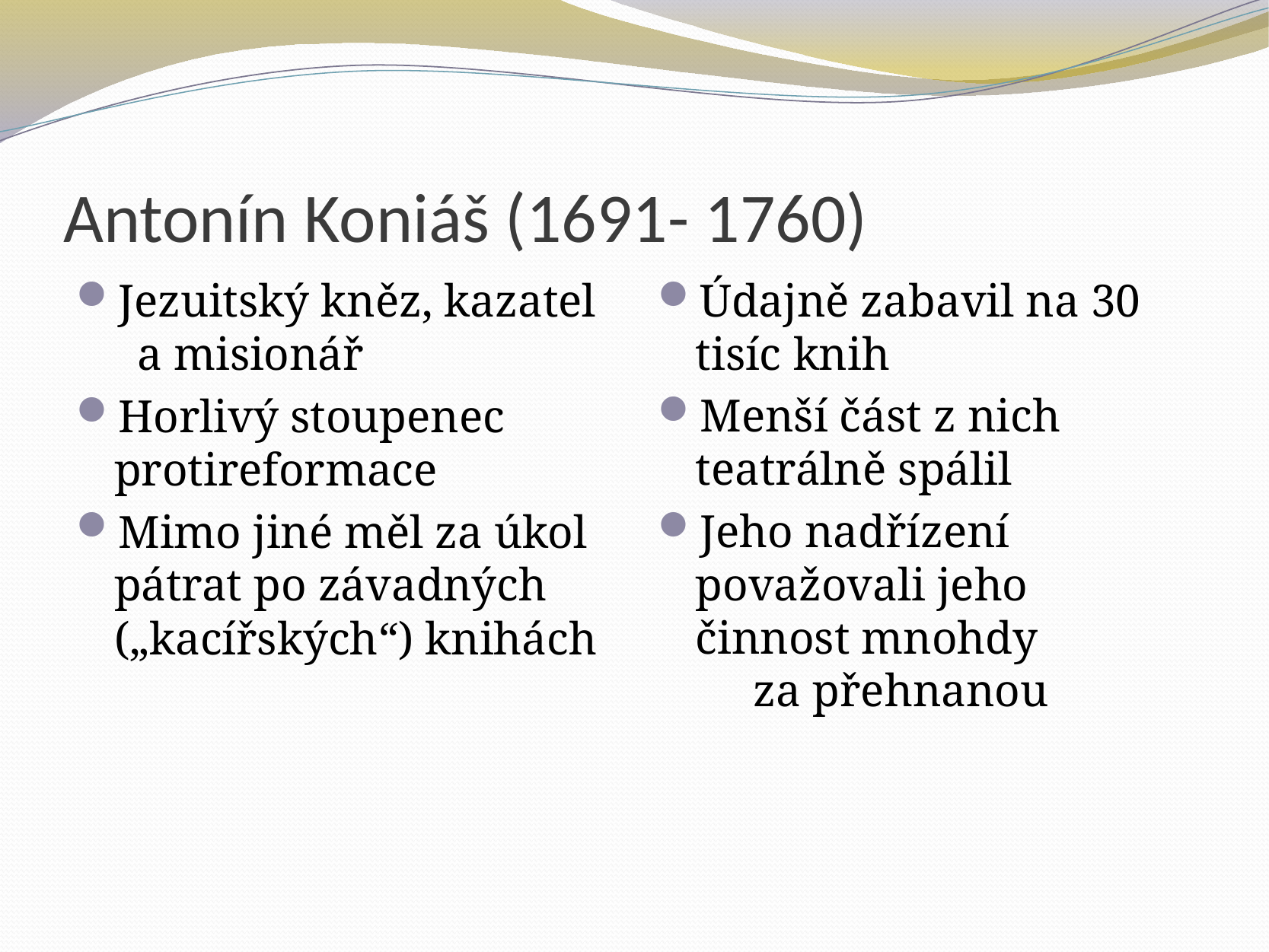

# Antonín Koniáš (1691- 1760)
Jezuitský kněz, kazatel    a misionář
Horlivý stoupenec protireformace
Mimo jiné měl za úkol pátrat po závadných („kacířských“) knihách

Údajně zabavil na 30 tisíc knih
Menší část z nich teatrálně spálil
Jeho nadřízení považovali jeho činnost mnohdy                   za přehnanou